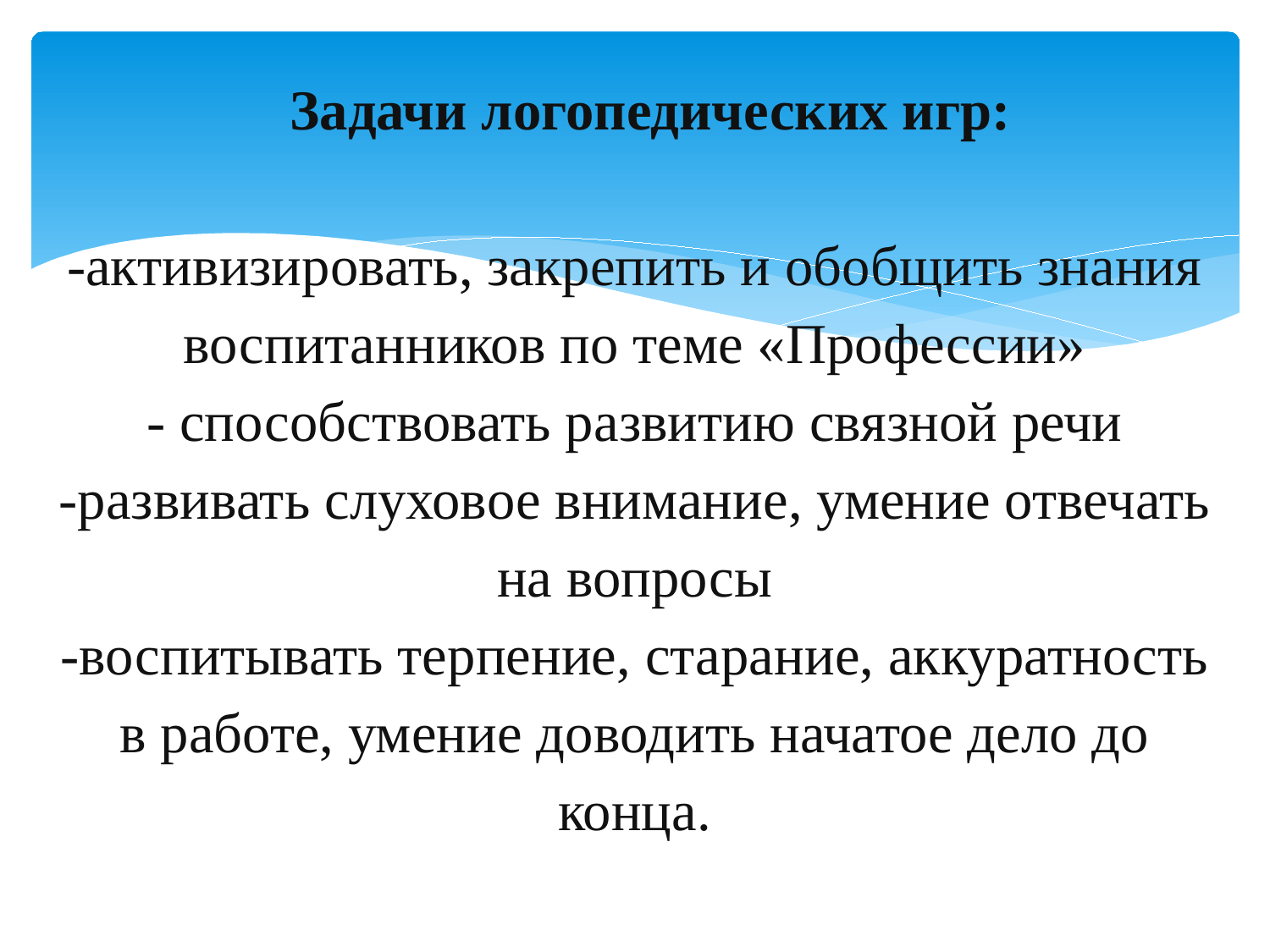

# Задачи логопедических игр: -активизировать, закрепить и обобщить знания воспитанников по теме «Профессии» - способствовать развитию связной речи -развивать слуховое внимание, умение отвечать на вопросы -воспитывать терпение, старание, аккуратность в работе, умение доводить начатое дело до конца.